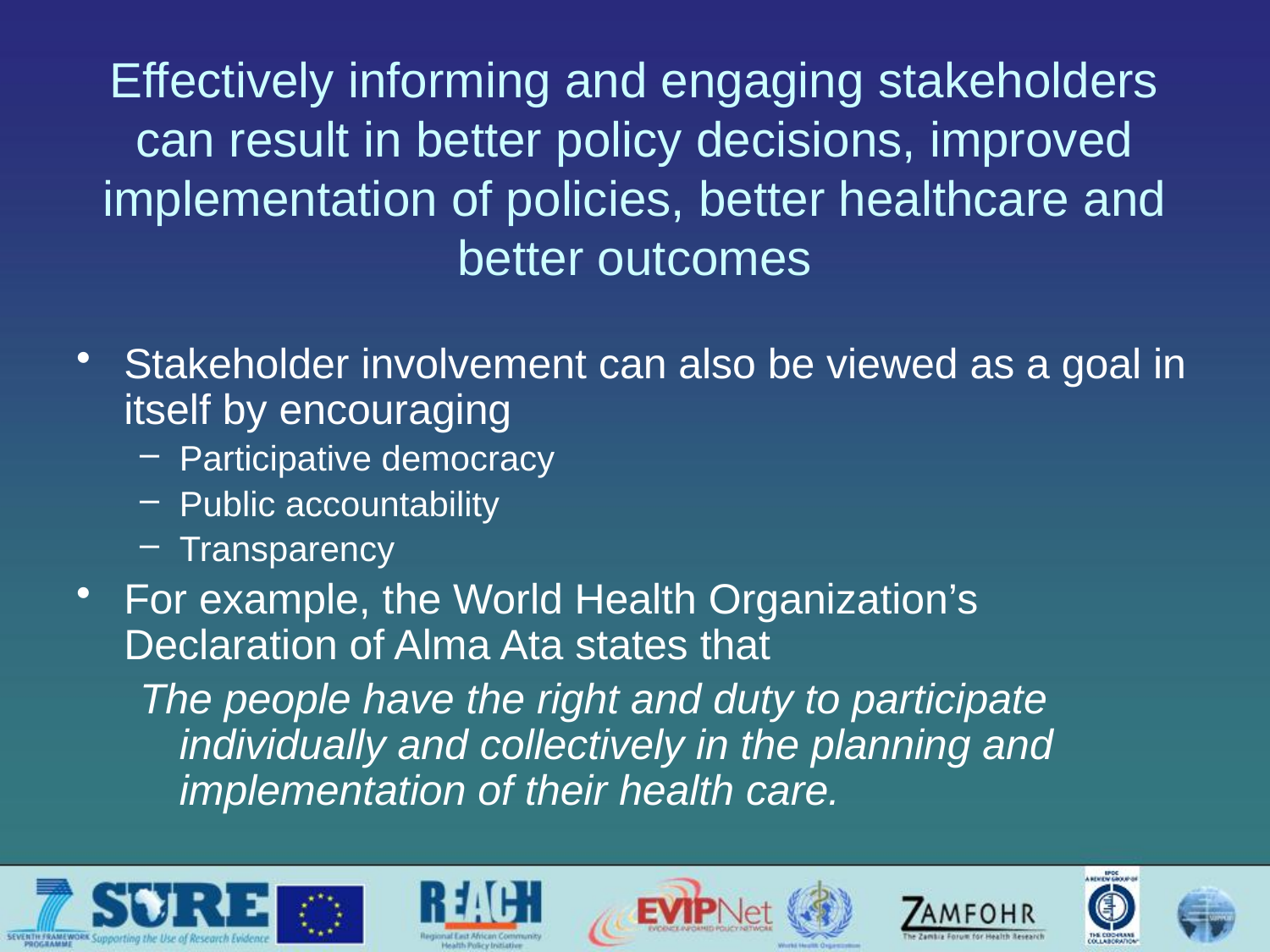

# Effectively informing and engaging stakeholders can result in better policy decisions, improved implementation of policies, better healthcare and better outcomes
Stakeholder involvement can also be viewed as a goal in itself by encouraging
Participative democracy
Public accountability
Transparency
For example, the World Health Organization’s Declaration of Alma Ata states that
The people have the right and duty to participate individually and collectively in the planning and implementation of their health care.